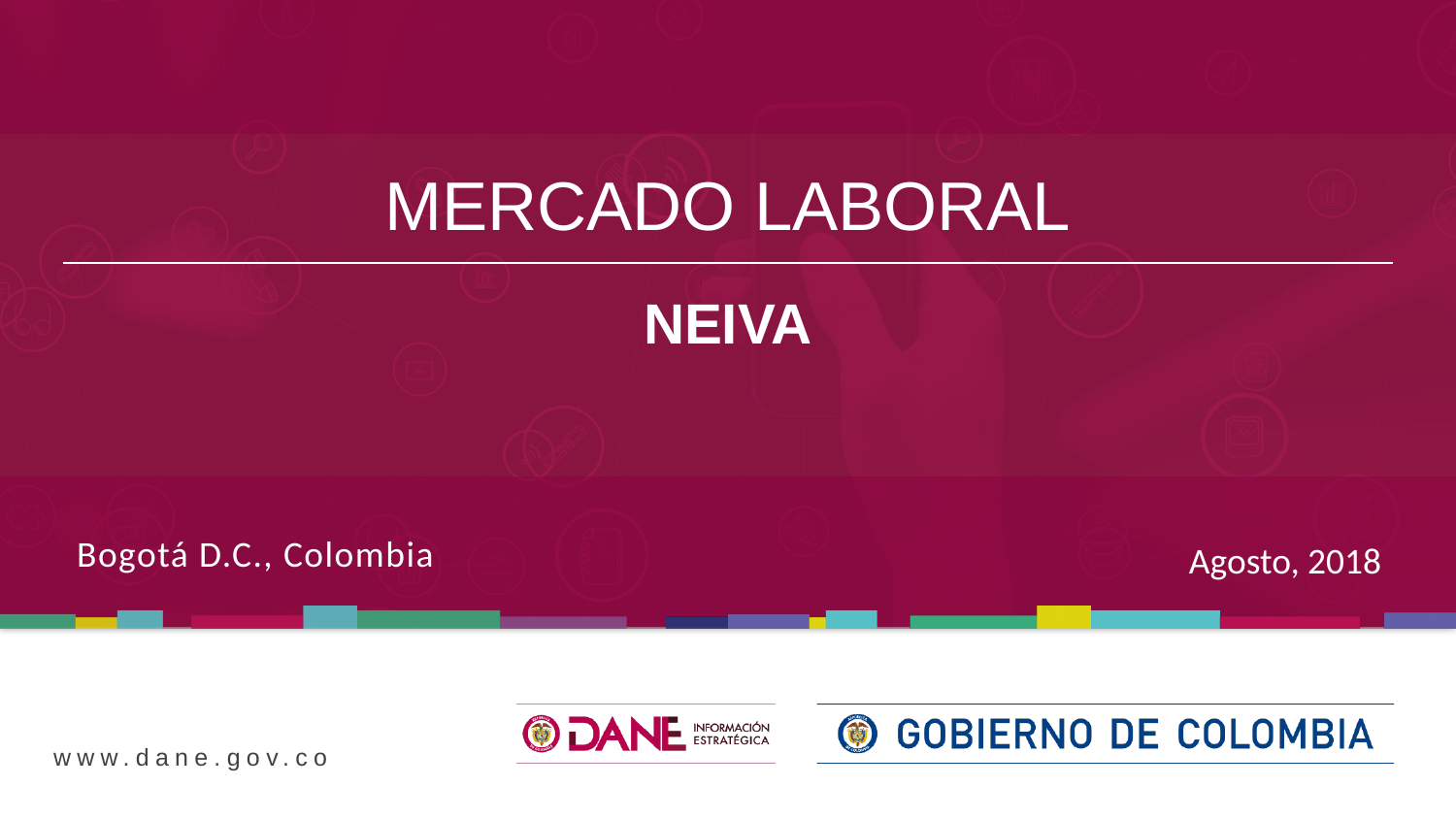

MERCADO LABORAL
NEIVA
Bogotá D.C., Colombia
Agosto, 2018